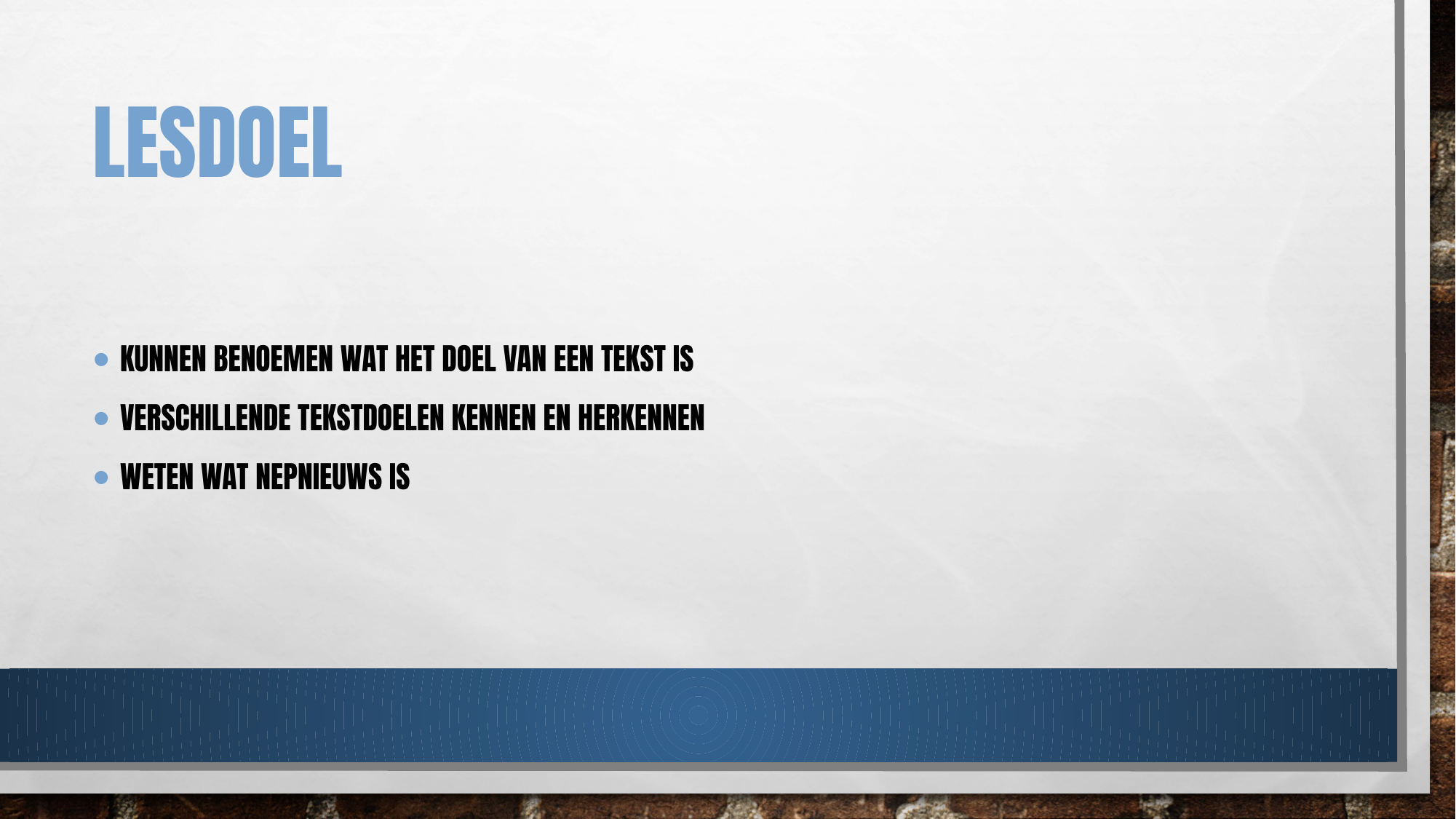

# Lesdoel
Kunnen benoemen wat het doel van een tekst is
Verschillende tekstdoelen kennen en herkennen
Weten wat nepnieuws is